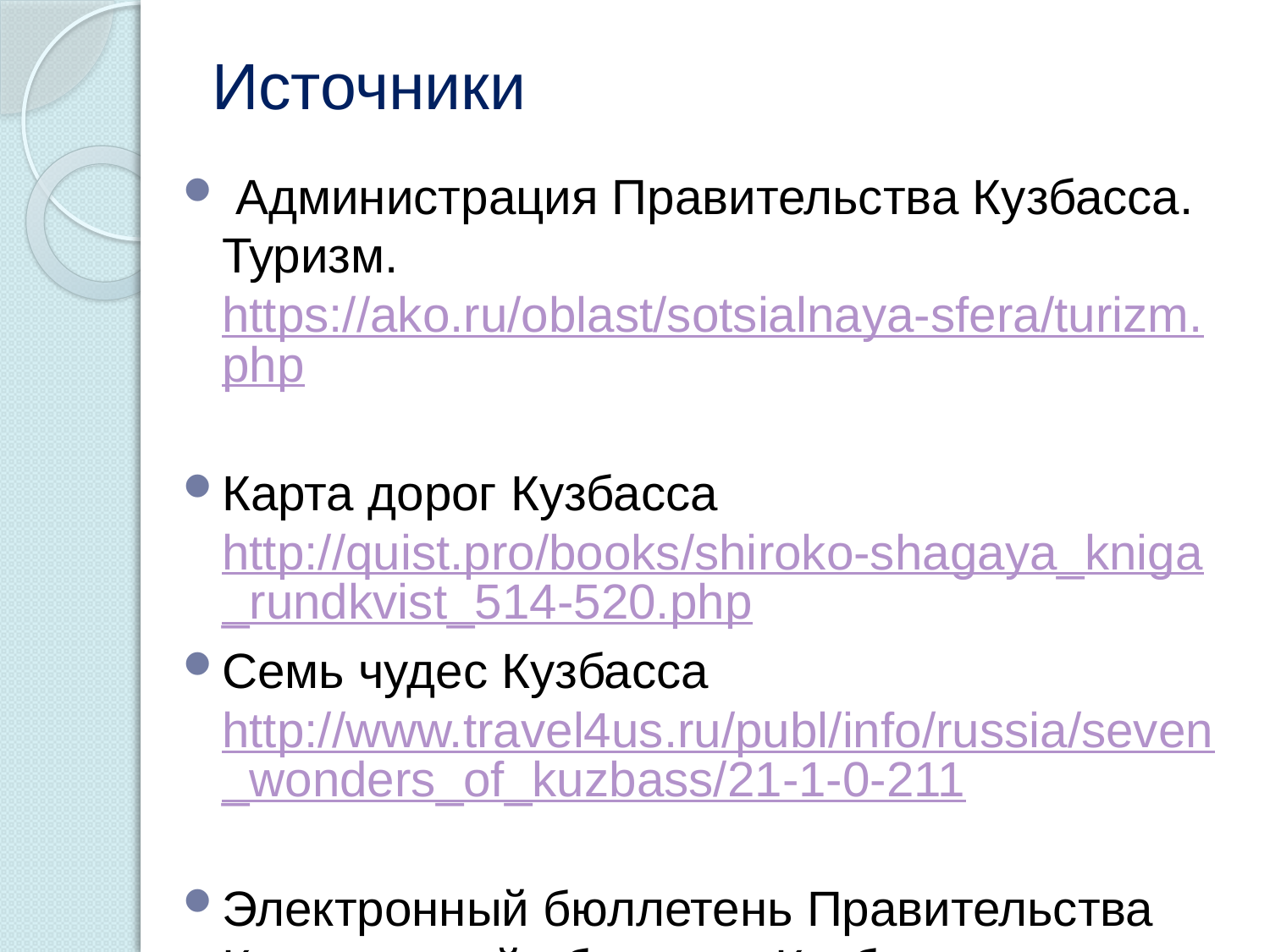

# Источники
 Администрация Правительства Кузбасса. Туризм. https://ako.ru/oblast/sotsialnaya-sfera/turizm.php
Карта дорог Кузбасса http://quist.pro/books/shiroko-shagaya_kniga_rundkvist_514-520.php
Семь чудес Кузбасса http://www.travel4us.ru/publ/info/russia/seven_wonders_of_kuzbass/21-1-0-211
Электронный бюллетень Правительства Кемеровской области – Кузбасса https://bulleten-kuzbass.ru/bulletin/291346